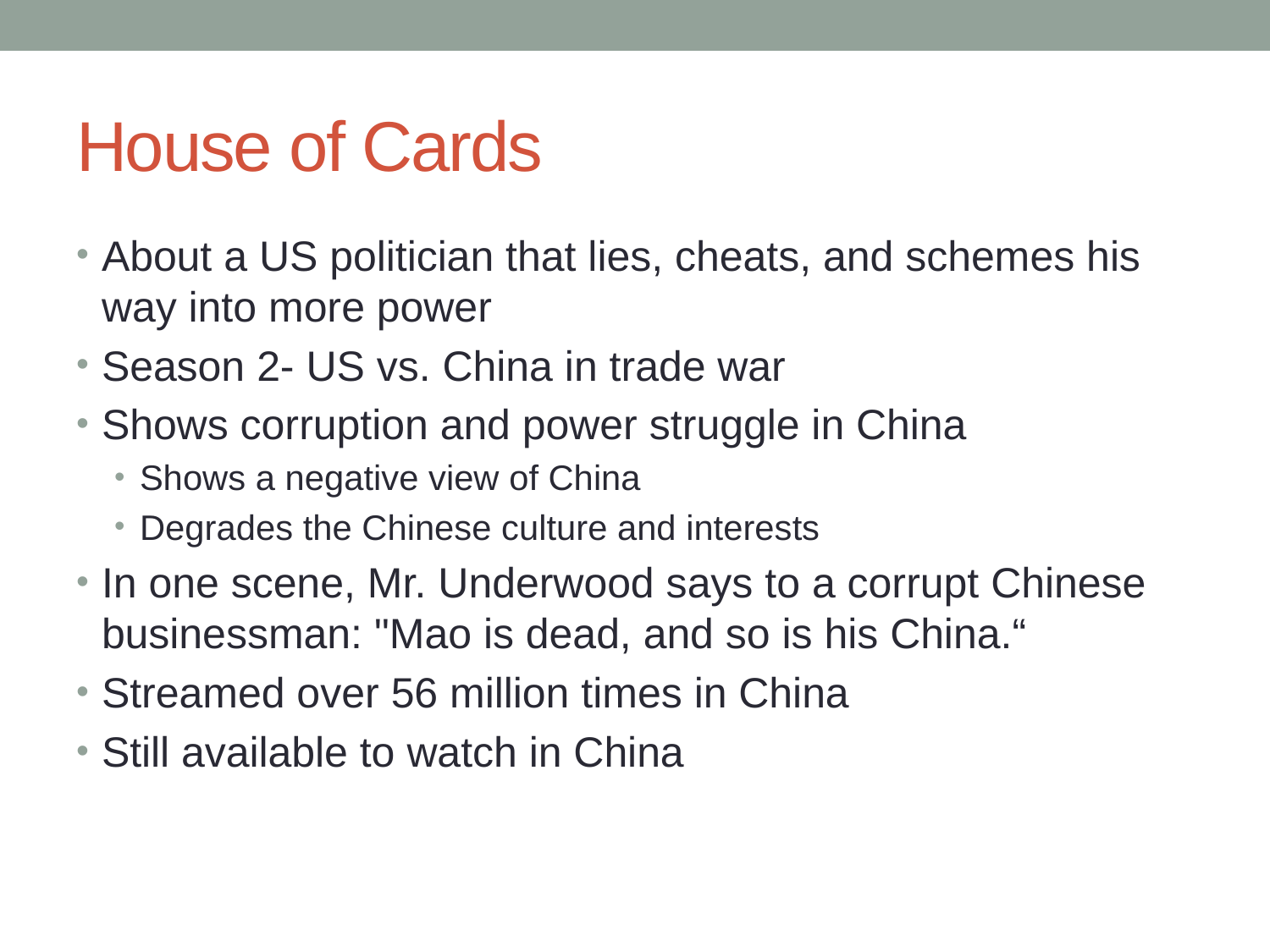

# House of Cards
About a US politician that lies, cheats, and schemes his way into more power
Season 2- US vs. China in trade war
Shows corruption and power struggle in China
Shows a negative view of China
Degrades the Chinese culture and interests
In one scene, Mr. Underwood says to a corrupt Chinese businessman: "Mao is dead, and so is his China.“
Streamed over 56 million times in China
Still available to watch in China